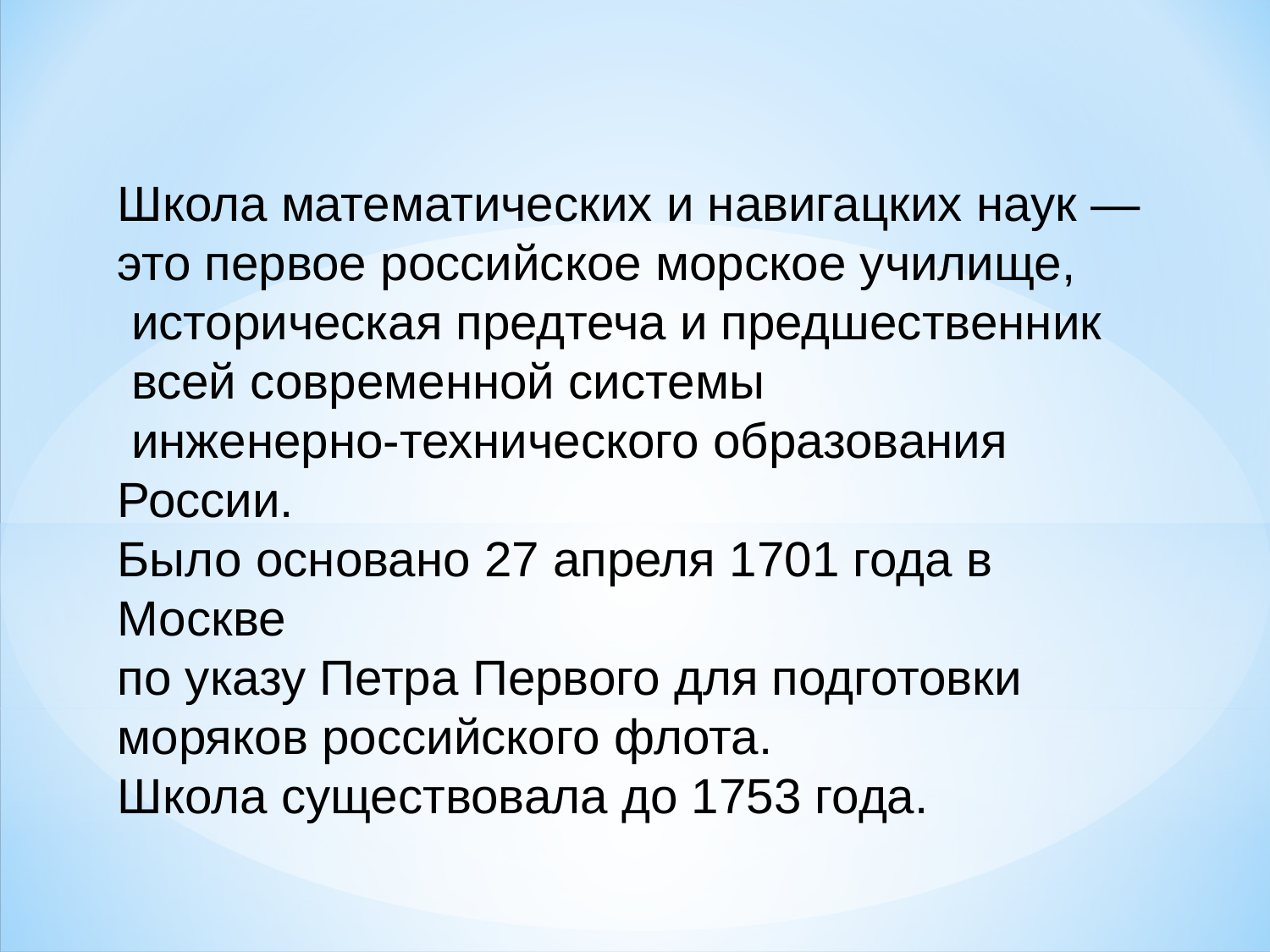

Школа математических и навигацких наук —
это первое российское морское училище,
 историческая предтеча и предшественник
 всей современной системы
 инженерно-технического образования России.
Было основано 27 апреля 1701 года в Москве
по указу Петра Первого для подготовки
моряков российского флота.
Школа существовала до 1753 года.